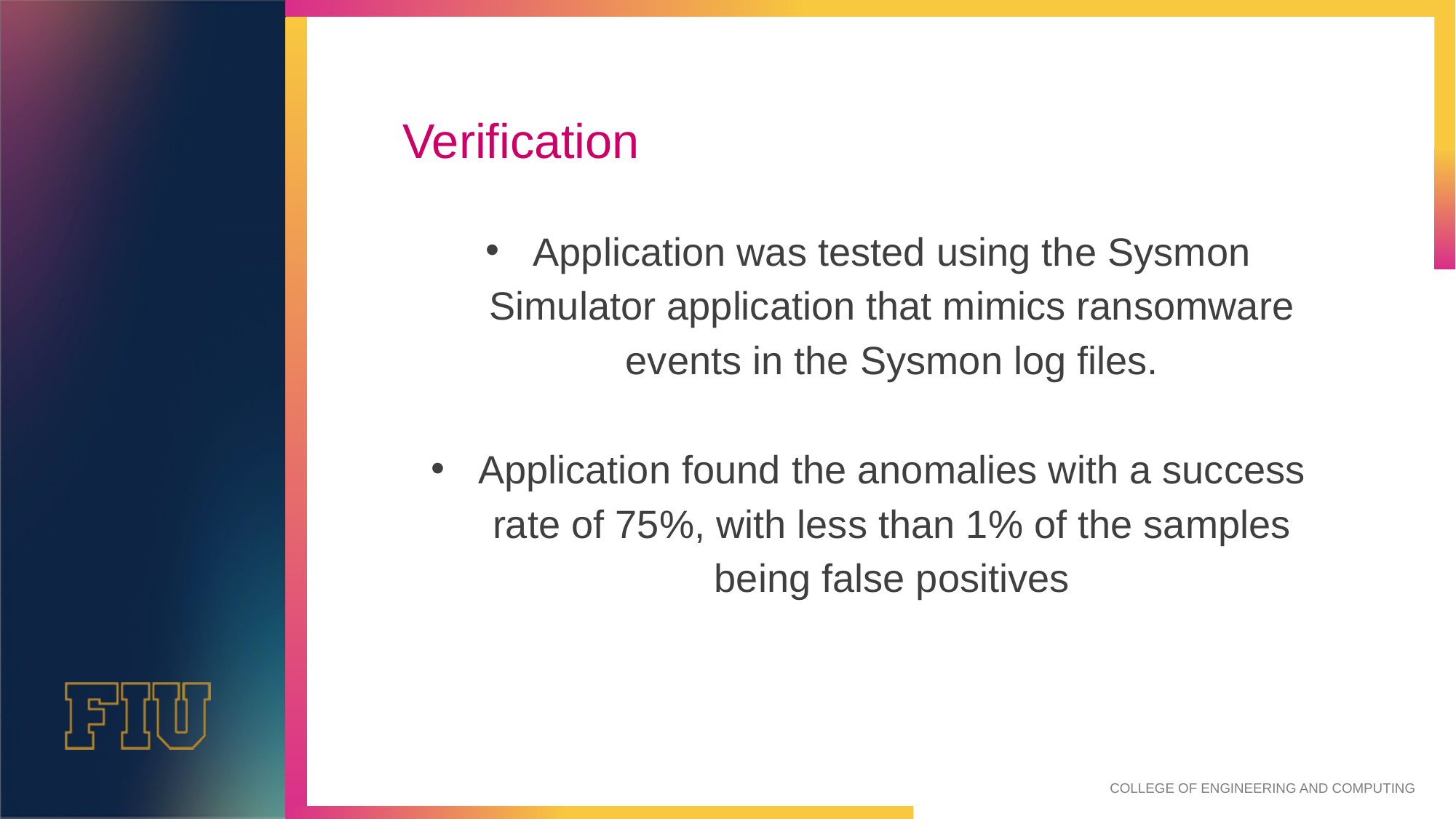

# Verification
Application was tested using the Sysmon Simulator application that mimics ransomware events in the Sysmon log files.

Application found the anomalies with a success rate of 75%, with less than 1% of the samples being false positives